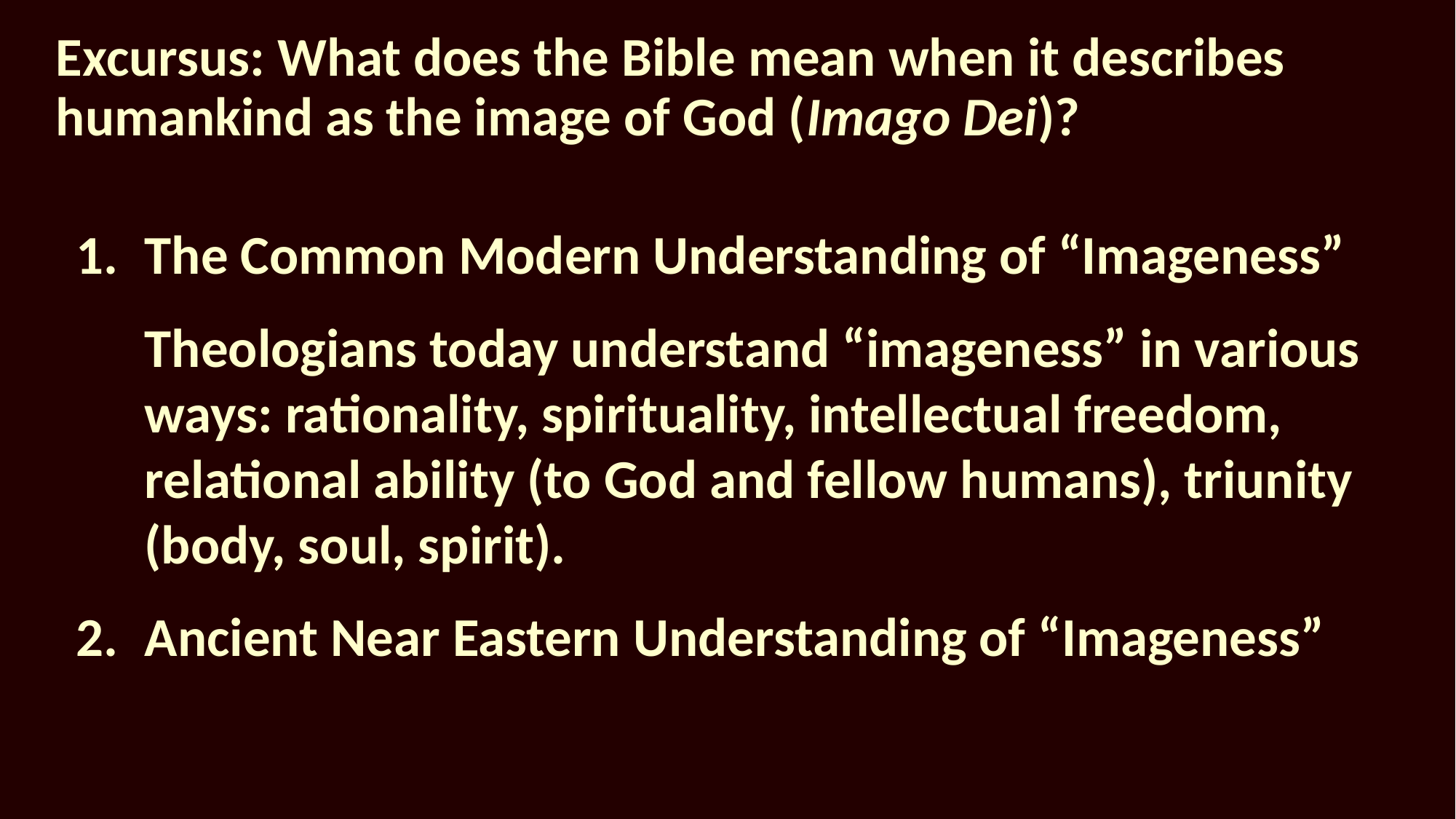

# Excursus: What does the Bible mean when it describes humankind as the image of God (Imago Dei)?
1.	The Common Modern Understanding of “Imageness”
	Theologians today understand “imageness” in various ways: rationality, spirituality, intellectual freedom, relational ability (to God and fellow humans), triunity (body, soul, spirit).
2.	Ancient Near Eastern Understanding of “Imageness”